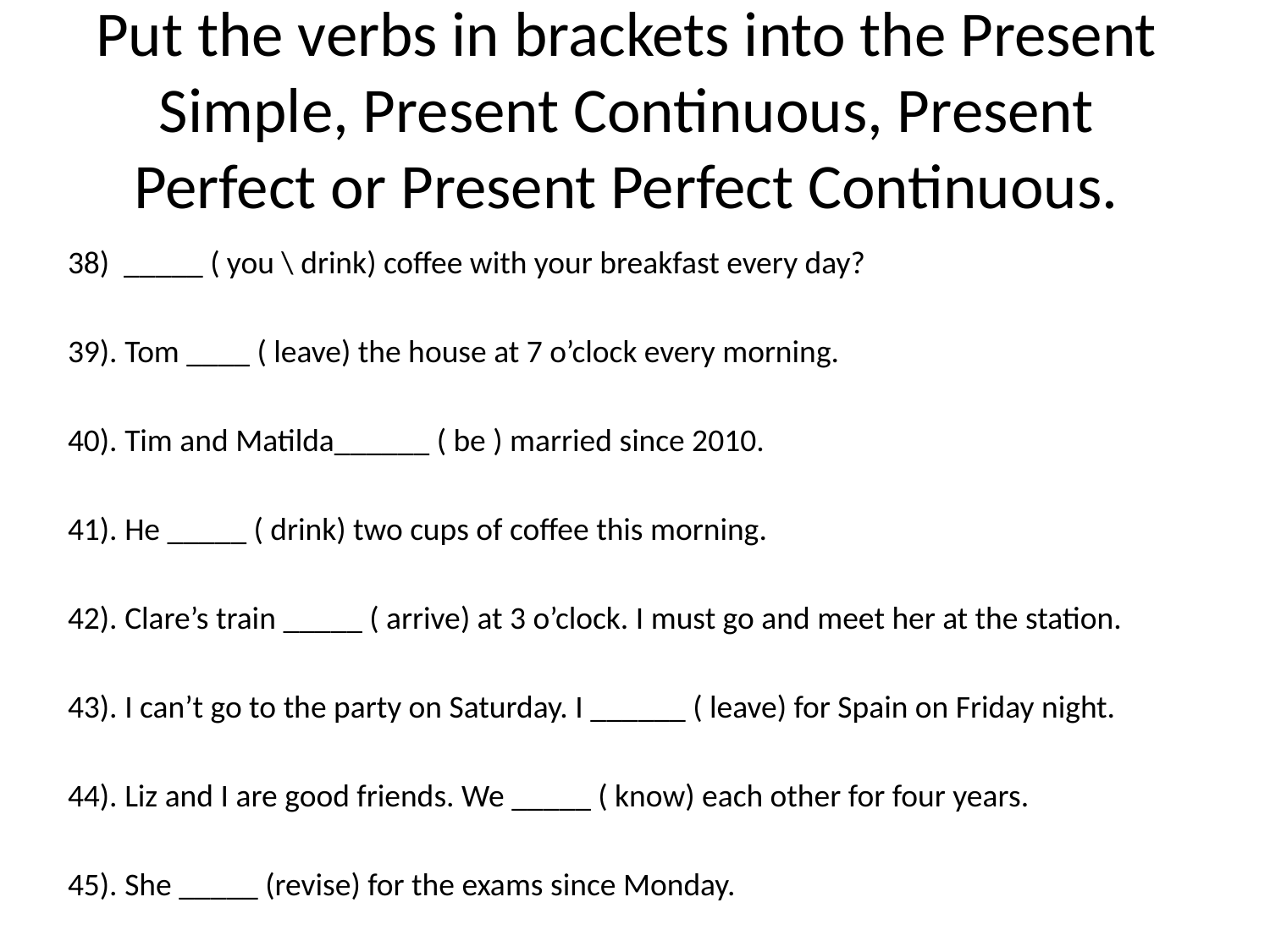

# Put the verbs in brackets into the Present Simple, Present Continuous, Present Perfect or Present Perfect Continuous.
38)  _____ ( you \ drink) coffee with your breakfast every day?

39). Tom ____ ( leave) the house at 7 o’clock every morning.

40). Tim and Matilda______ ( be ) married since 2010.

41). He _____ ( drink) two cups of coffee this morning.

42). Clare’s train _____ ( arrive) at 3 o’clock. I must go and meet her at the station.

43). I can’t go to the party on Saturday. I ______ ( leave) for Spain on Friday night.

44). Liz and I are good friends. We _____ ( know) each other for four years.

45). She _____ (revise) for the exams since Monday.